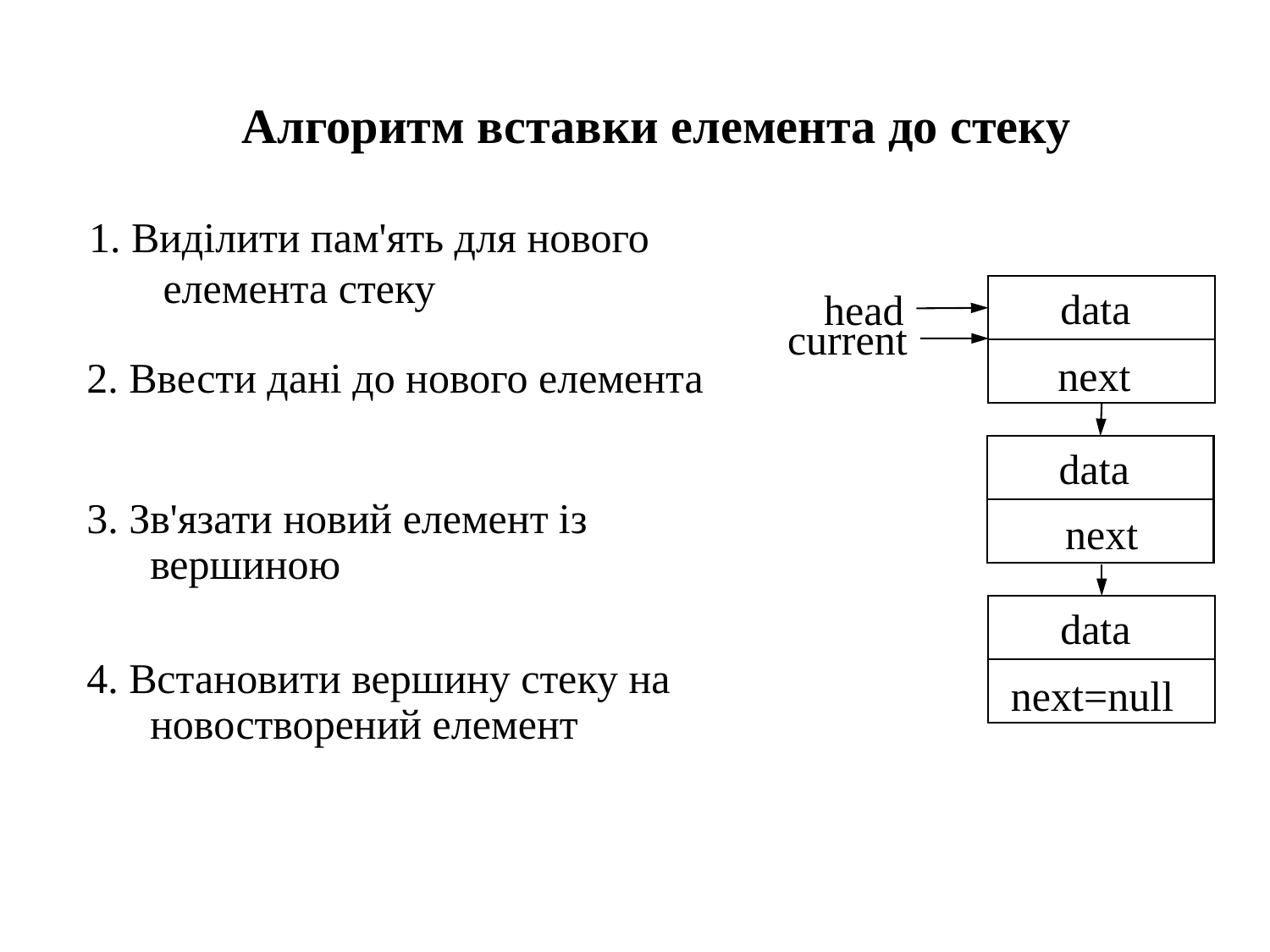

Алгоритм вставки елемента до стеку
1. Виділити пам'ять для нового елемента стеку

data

next
head

data

next

data

next=null
current
2. Ввести дані до нового елемента
3. Зв'язати новий елемент із вершиною
4. Встановити вершину стеку на новостворений елемент